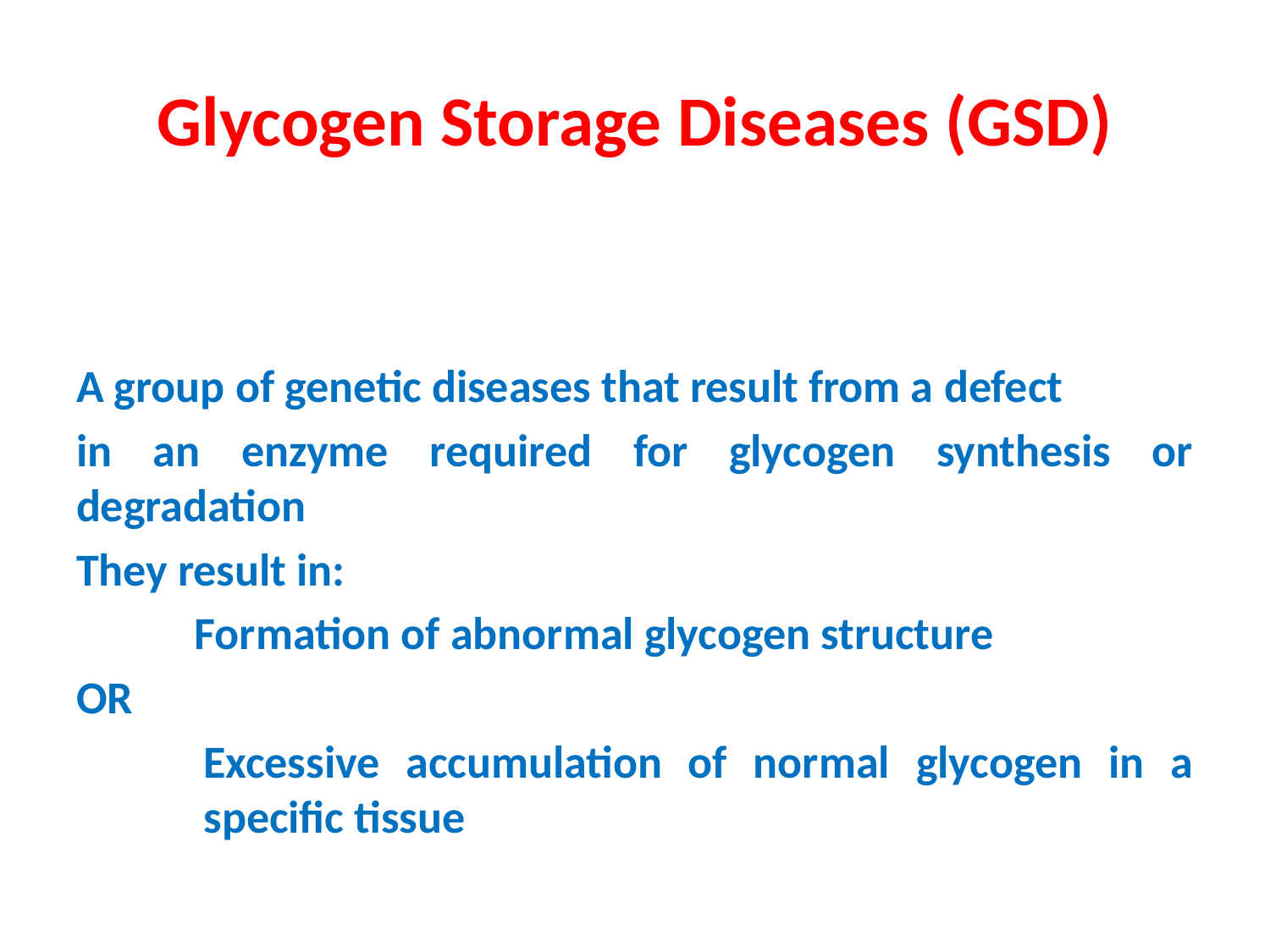

# Glycogen Storage Diseases (GSD)

A group of genetic diseases that result from a defect
in an enzyme required for glycogen synthesis or degradation
They result in:
 	Formation of abnormal glycogen structure
OR
	Excessive accumulation of normal glycogen in a specific tissue